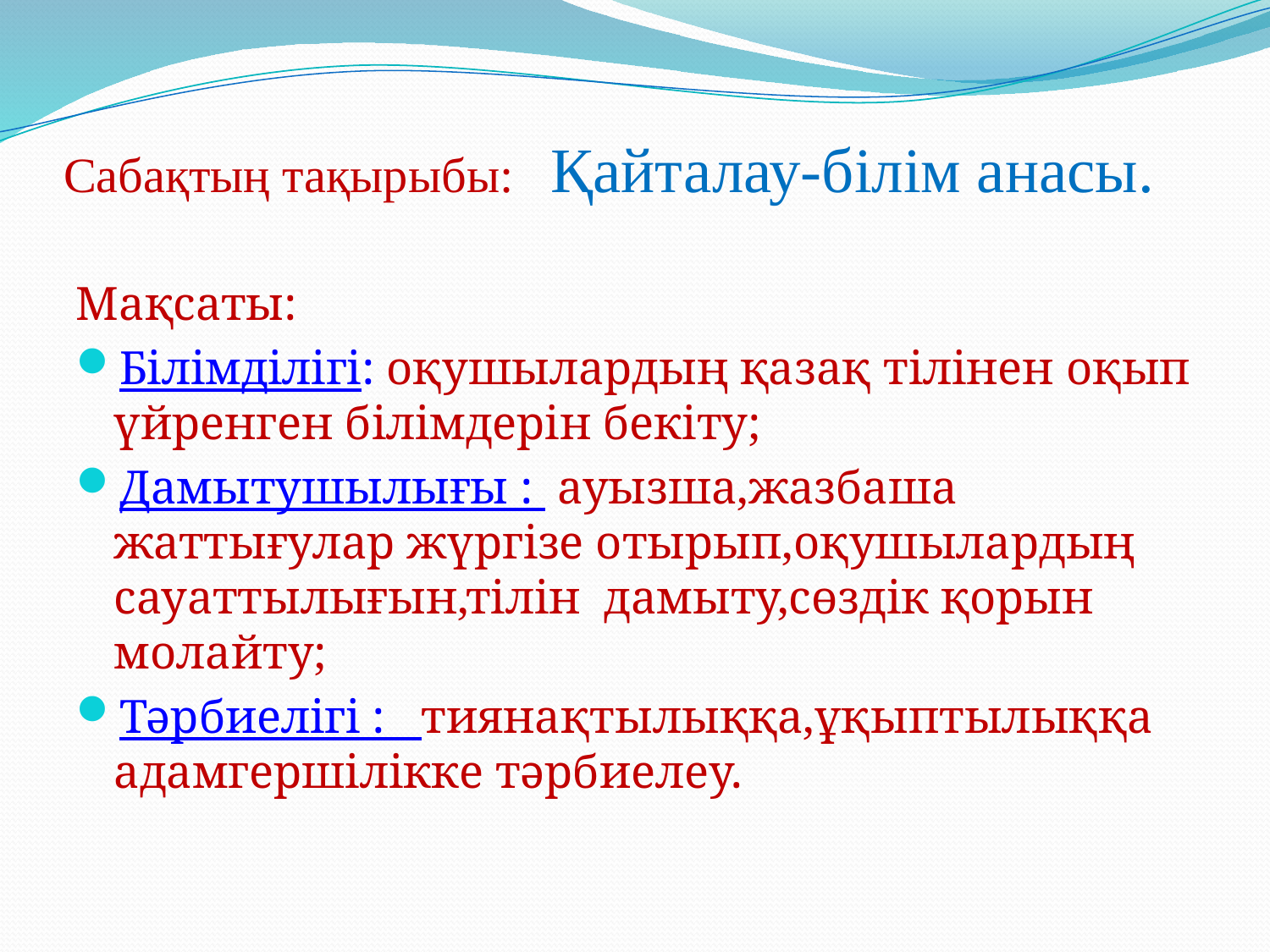

# Сабақтың тақырыбы:   Қайталау-білім анасы.
Мақсаты:
Білімділігі: оқушылардың қазақ тілінен оқып үйренген білімдерін бекіту;
Дамытушылығы :  ауызша,жазбаша жаттығулар жүргізе отырып,оқушылардың сауаттылығын,тілін  дамыту,сөздік қорын молайту;
Тәрбиелігі :   тиянақтылыққа,ұқыптылыққа адамгершілікке тәрбиелеу.